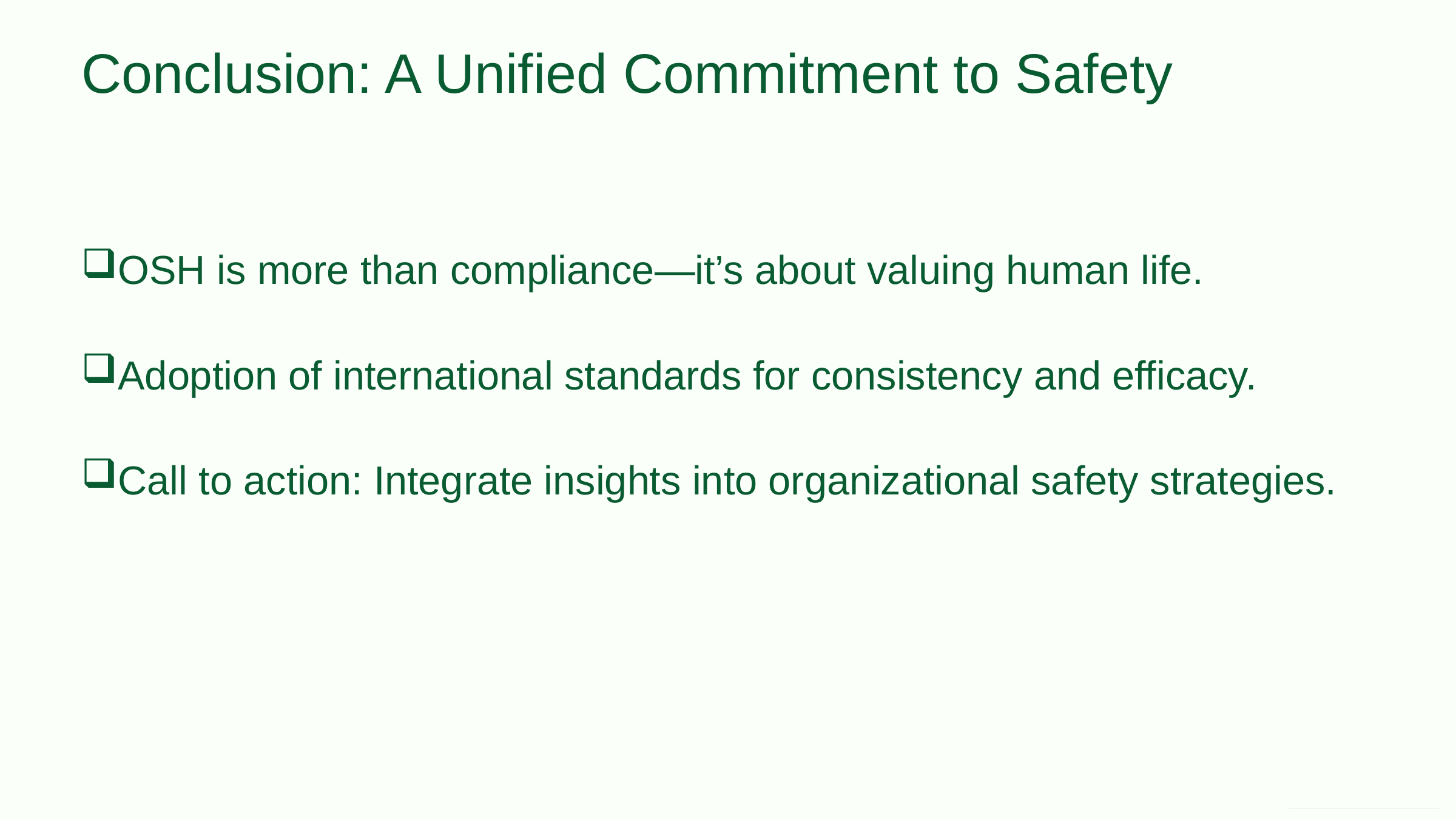

Conclusion: A Unified Commitment to Safety
OSH is more than compliance—it’s about valuing human life.
Adoption of international standards for consistency and efficacy.
Call to action: Integrate insights into organizational safety strategies.